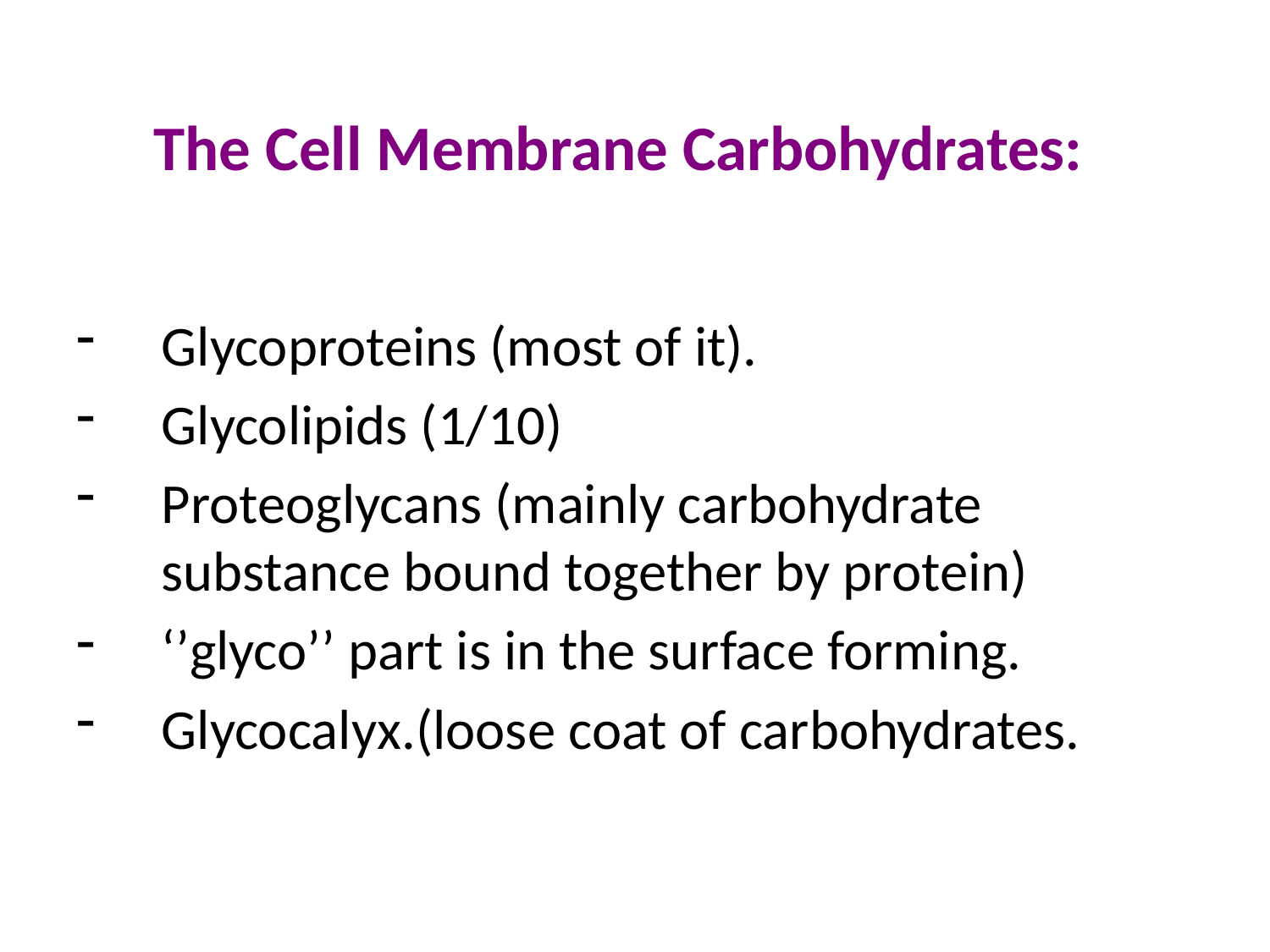

#
The Cell Membrane Carbohydrates:
Glycoproteins (most of it).
Glycolipids (1/10)
Proteoglycans (mainly carbohydrate substance bound together by protein)
‘’glyco’’ part is in the surface forming.
Glycocalyx.(loose coat of carbohydrates.